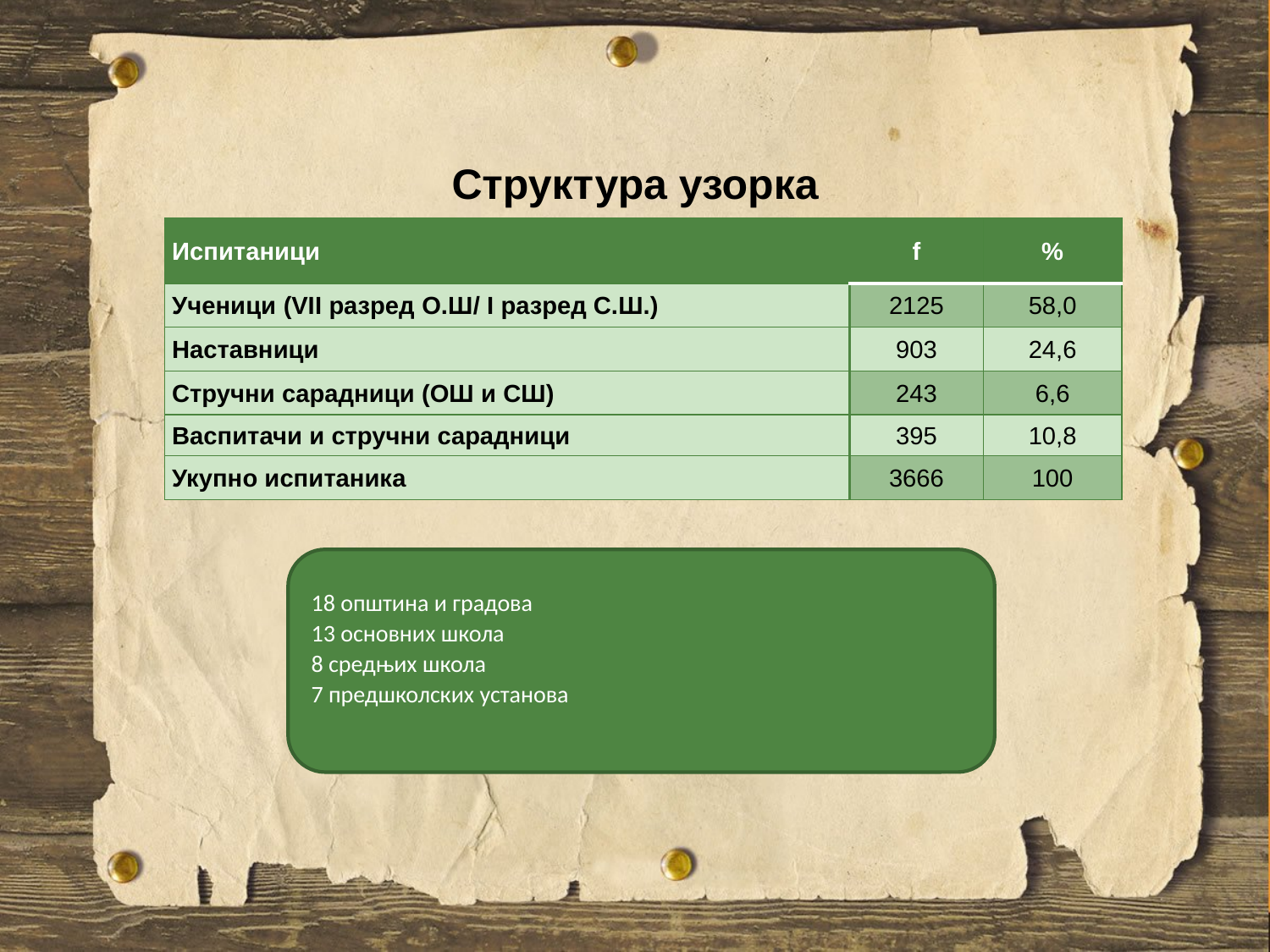

# Структура узорка
| Испитаници | f | % |
| --- | --- | --- |
| Ученици (VII разред O.Ш/ I разред С.Ш.) | 2125 | 58,0 |
| Наставници | 903 | 24,6 |
| Стручни сарадници (ОШ и СШ) | 243 | 6,6 |
| Васпитачи и стручни сарадници | 395 | 10,8 |
| Укупно испитаника | 3666 | 100 |

18 општина и градова
13 основних школа
8 средњих школа
7 предшколских установа